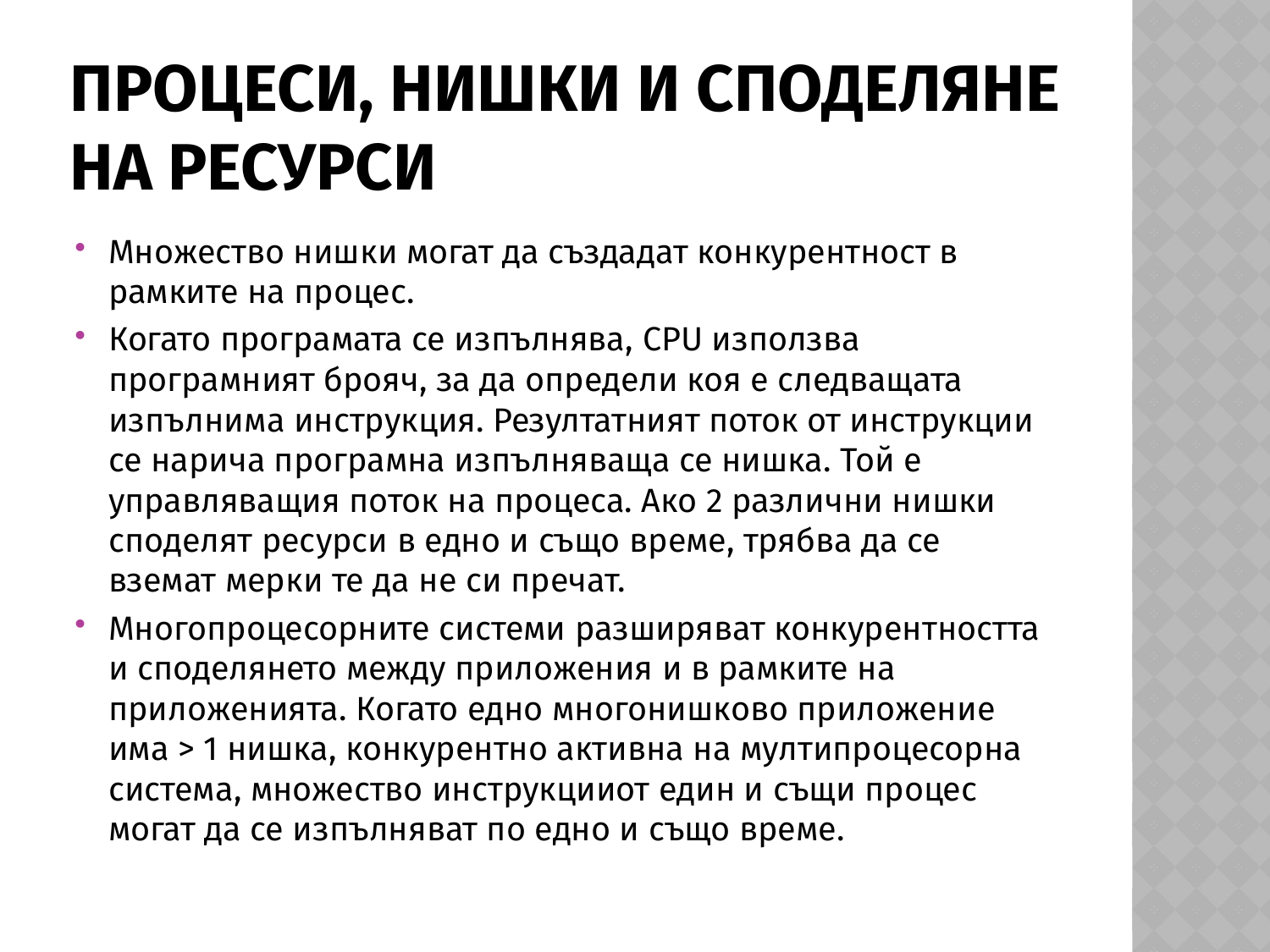

# Процеси, нишки и споделяне на ресурси
Множество нишки могат да създадат конкурентност в рамките на процес.
Когато програмата се изпълнява, CPU използва програмният брояч, за да определи коя е следващата изпълнима инструкция. Резултатният поток от инструкции се нарича програмна изпълняваща се нишка. Той е управляващия поток на процеса. Ако 2 различни нишки споделят ресурси в едно и също време, трябва да се вземат мерки те да не си пречат.
Многопроцесорните системи разширяват конкурентността и споделянето между приложения и в рамките на приложенията. Когато едно многонишково приложение има > 1 нишка, конкурентно активна на мултипроцесорна система, множество инструкцииот един и същи процес могат да се изпълняват по едно и също време.